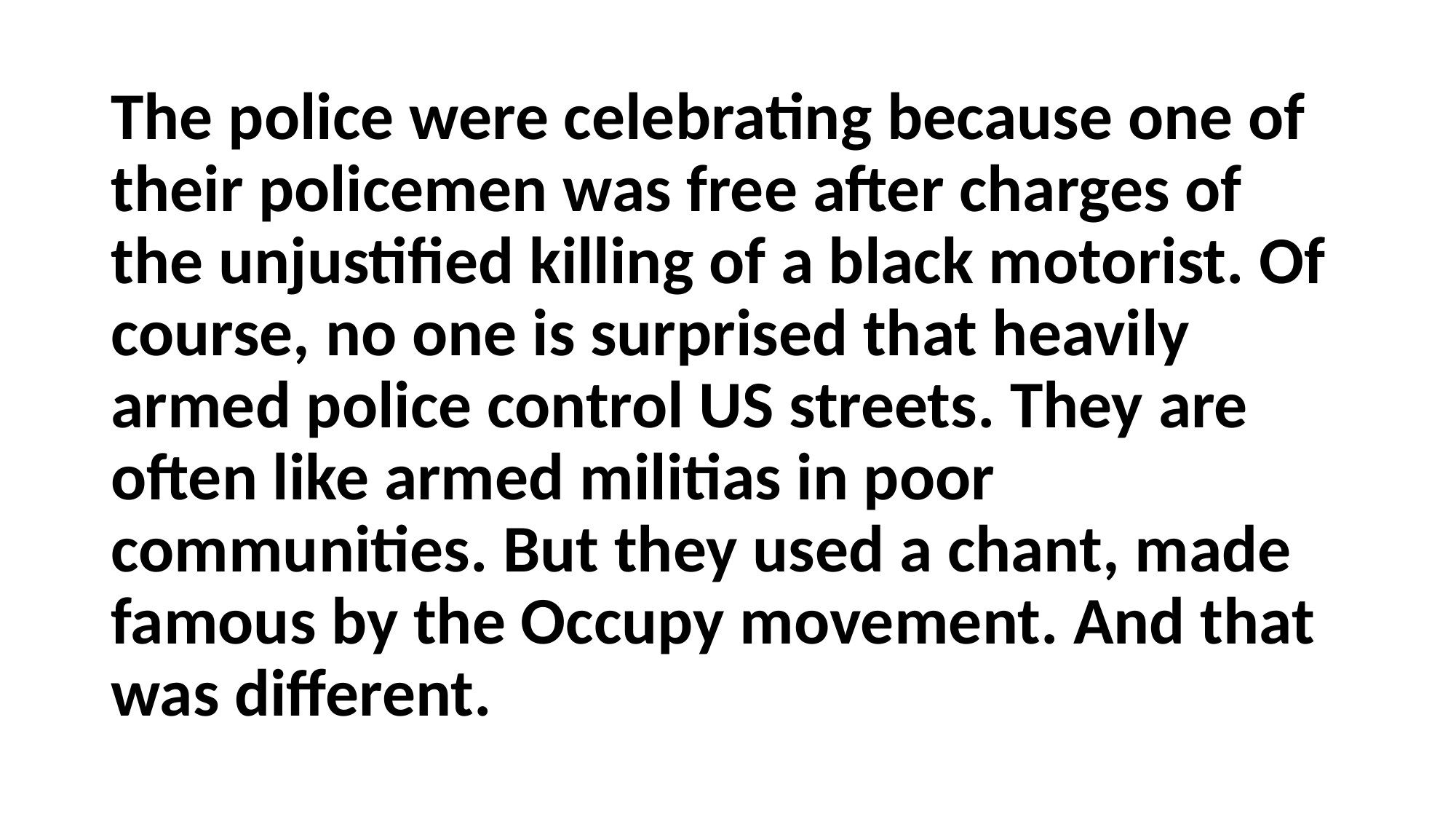

#
The police were celebrating because one of their policemen was free after charges of the unjustified killing of a black motorist. Of course, no one is surprised that heavily armed police control US streets. They are often like armed militias in poor communities. But they used a chant, made famous by the Occupy movement. And that was different.